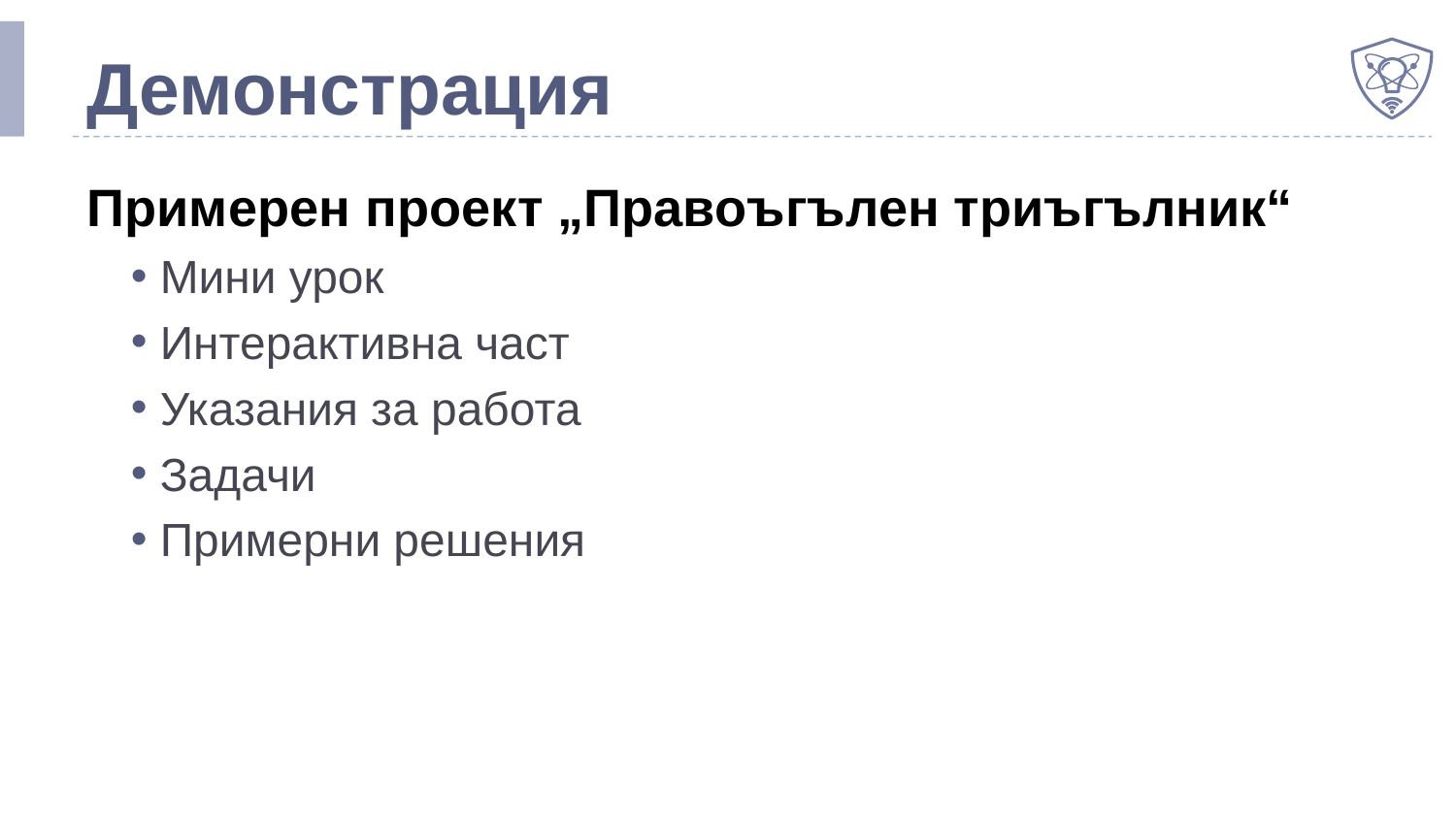

# Демонстрация
Примерен проект „Правоъгълен триъгълник“
Мини урок
Интерактивна част
Указания за работа
Задачи
Примерни решения